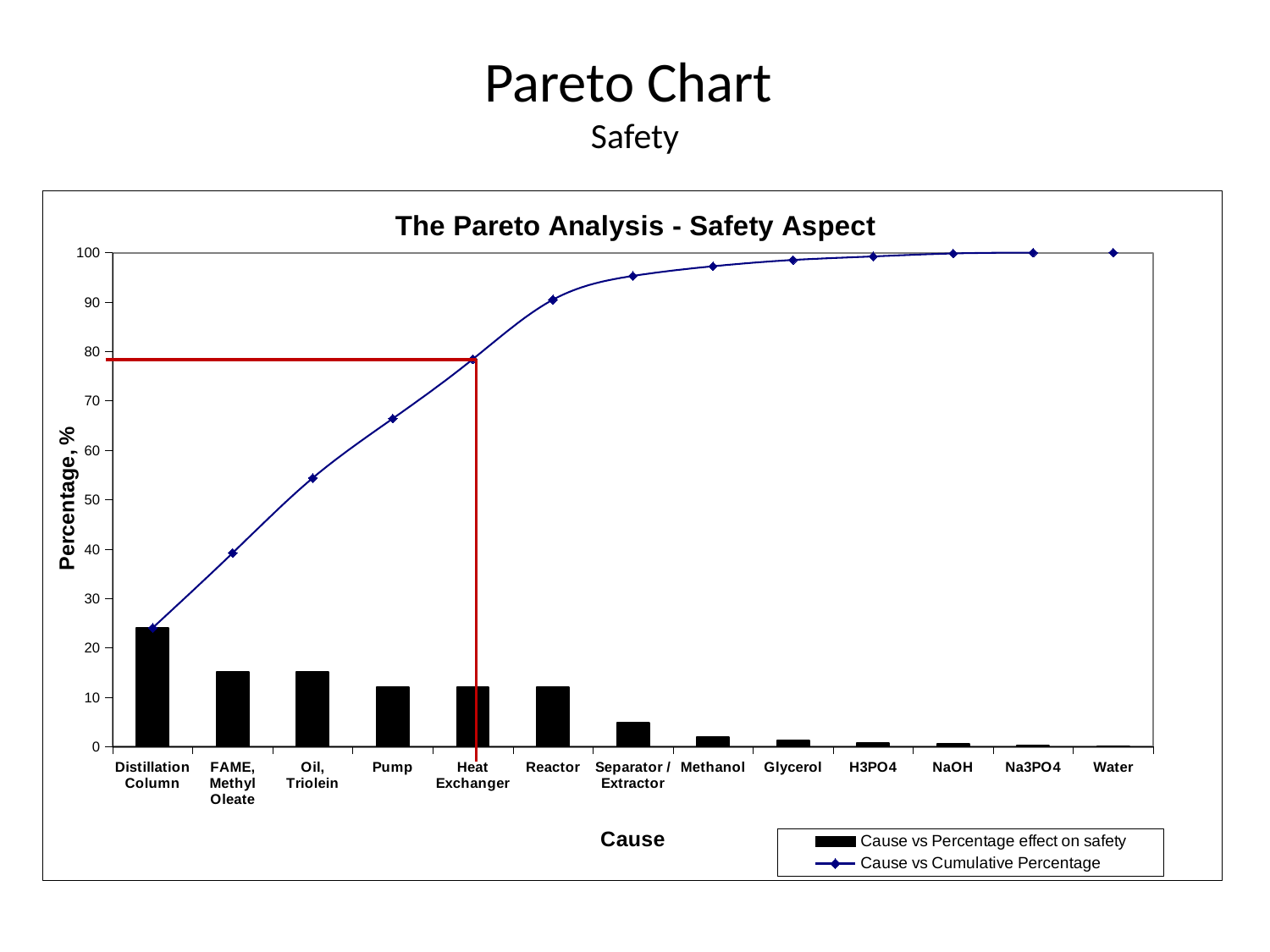

# Pareto Chart Safety

### Chart: The Pareto Analysis - Safety Aspect

| Category |  |  |
|---|---|---|
| Distillation Column | 24.05631004830868 | 24.05631004830868 |
| FAME, Methyl Oleate | 15.17568263087505 | 39.23199267918372 |
| Oil, Triolein | 15.15547533043447 | 54.38746800961811 |
| Pump | 12.02815502415433 | 66.4156230337726 |
| Heat Exchanger | 12.02815502415433 | 78.44377805792678 |
| Reactor | 12.02815502415433 | 90.47193308208121 |
| Separator / Extractor | 4.81126200966174 | 95.283195091743 |
| Methanol | 1.951688434219284 | 97.23488352596227 |
| Glycerol | 1.277678739285771 | 98.51256226524806 |
| H3PO4 | 0.72168930144926 | 99.23425156669725 |
| NaOH | 0.601407751207717 | 99.83565931790493 |
| Na3PO4 | 0.164340682095021 | 100.0 |
| Water | 0.0 | 100.0 |